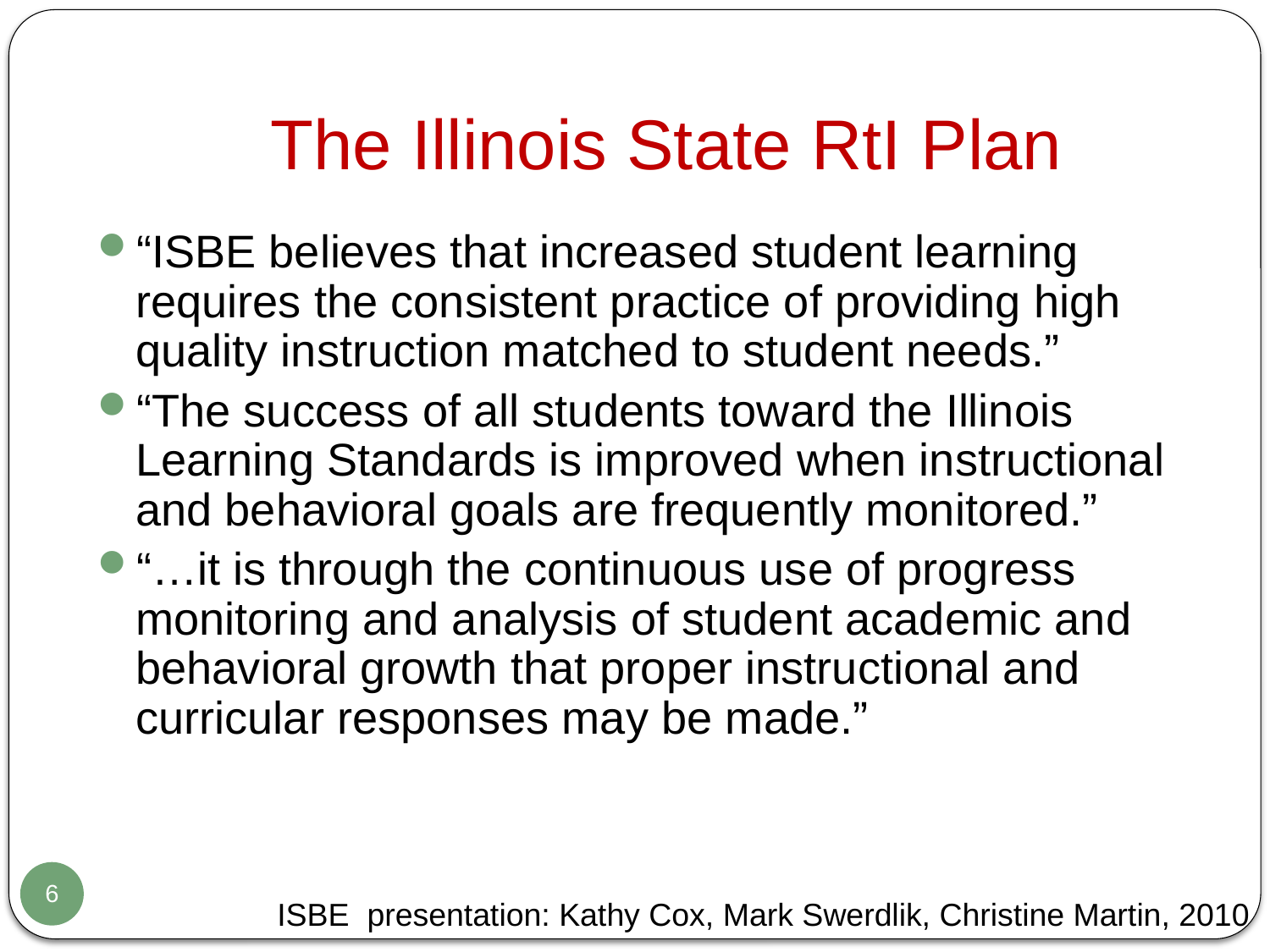

# The Illinois State RtI Plan
“ISBE believes that increased student learning requires the consistent practice of providing high quality instruction matched to student needs.”
“The success of all students toward the Illinois Learning Standards is improved when instructional and behavioral goals are frequently monitored.”
“…it is through the continuous use of progress monitoring and analysis of student academic and behavioral growth that proper instructional and curricular responses may be made.”
6
ISBE  presentation: Kathy Cox, Mark Swerdlik, Christine Martin, 2010